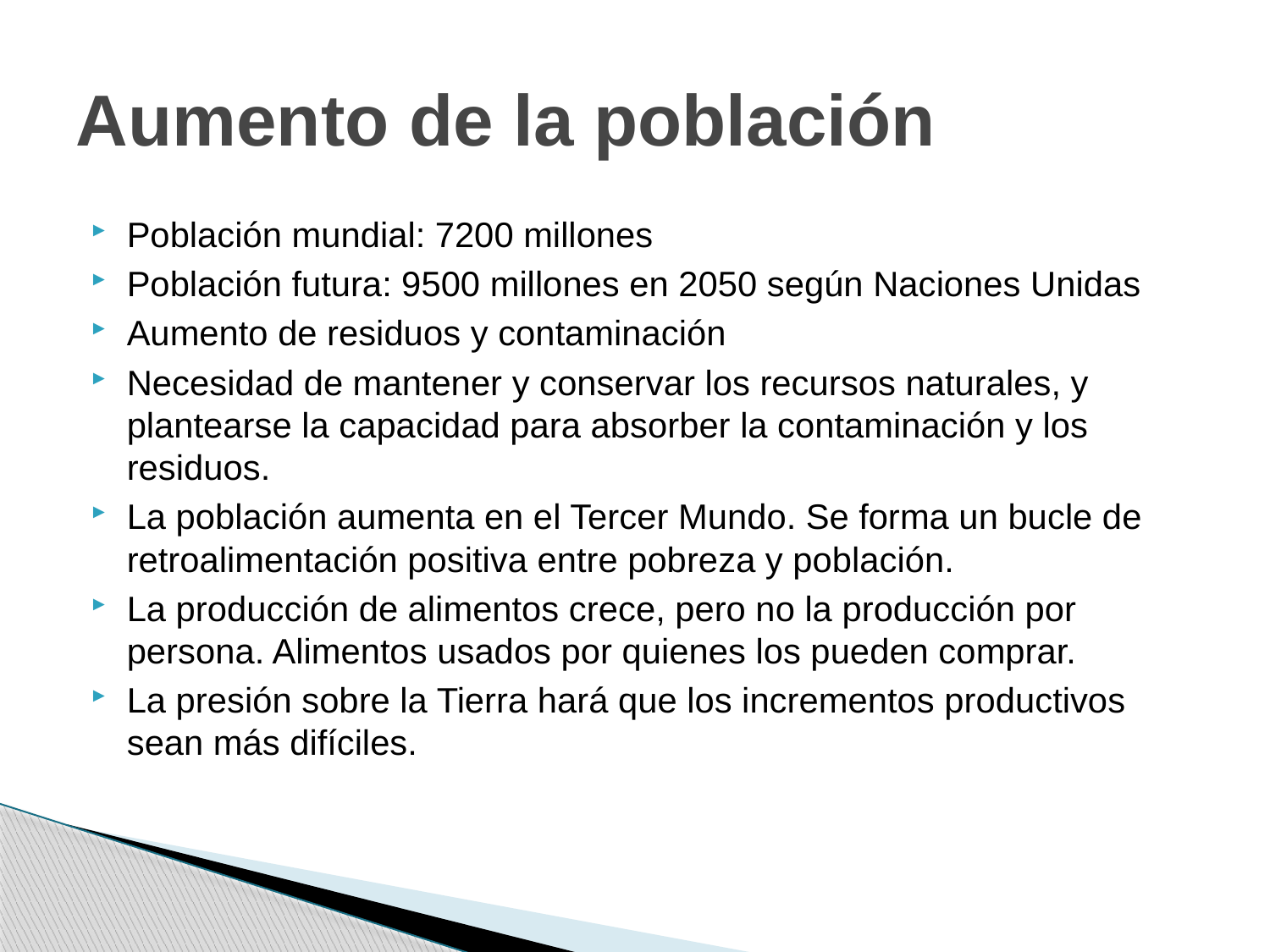

# Aumento de la población
Población mundial: 7200 millones
Población futura: 9500 millones en 2050 según Naciones Unidas
Aumento de residuos y contaminación
Necesidad de mantener y conservar los recursos naturales, y plantearse la capacidad para absorber la contaminación y los residuos.
La población aumenta en el Tercer Mundo. Se forma un bucle de retroalimentación positiva entre pobreza y población.
La producción de alimentos crece, pero no la producción por persona. Alimentos usados por quienes los pueden comprar.
La presión sobre la Tierra hará que los incrementos productivos sean más difíciles.